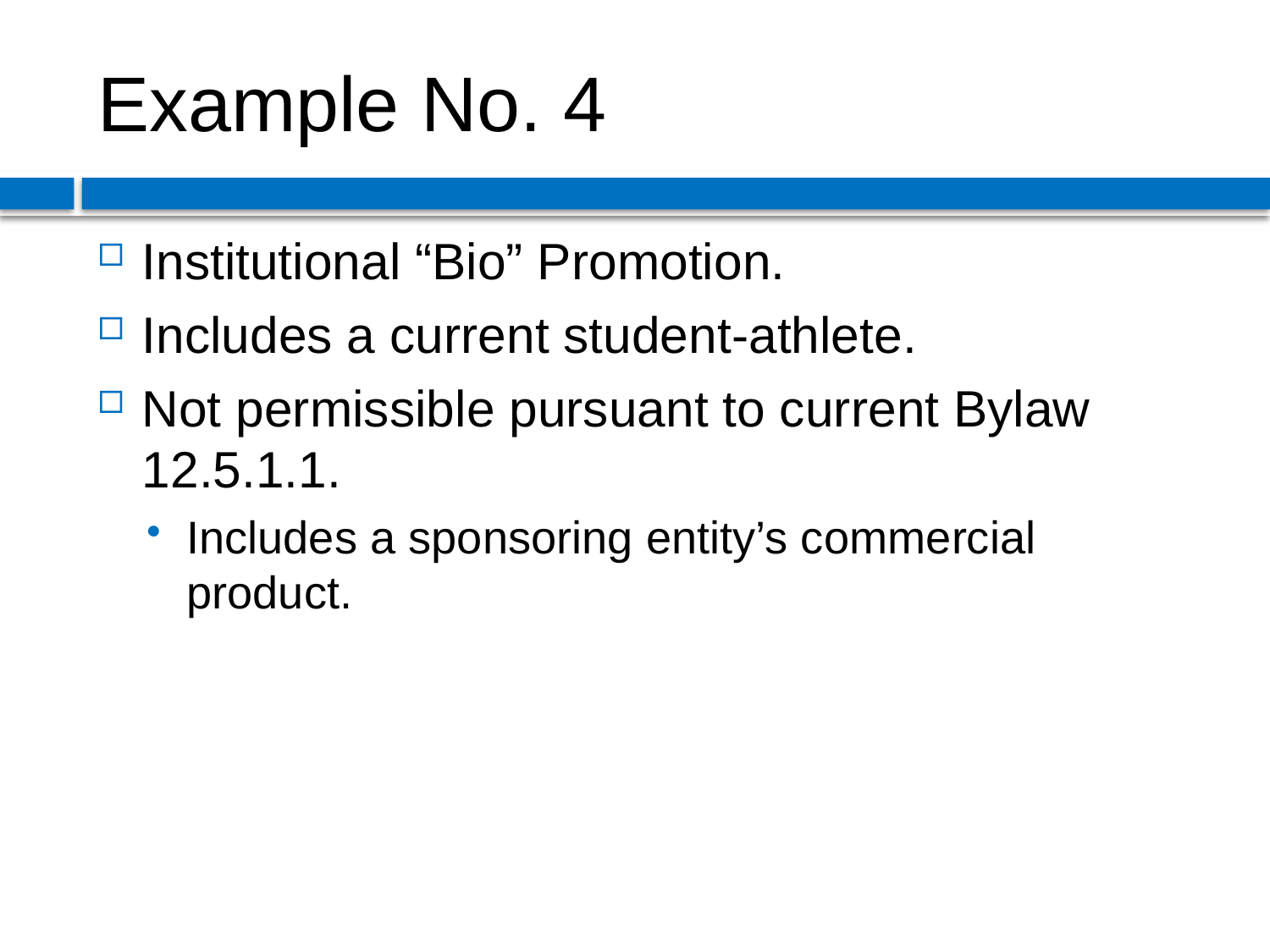

# Example No. 4
Institutional “Bio” Promotion.
Includes a current student-athlete.
Not permissible pursuant to current Bylaw 12.5.1.1.
Includes a sponsoring entity’s commercial product.